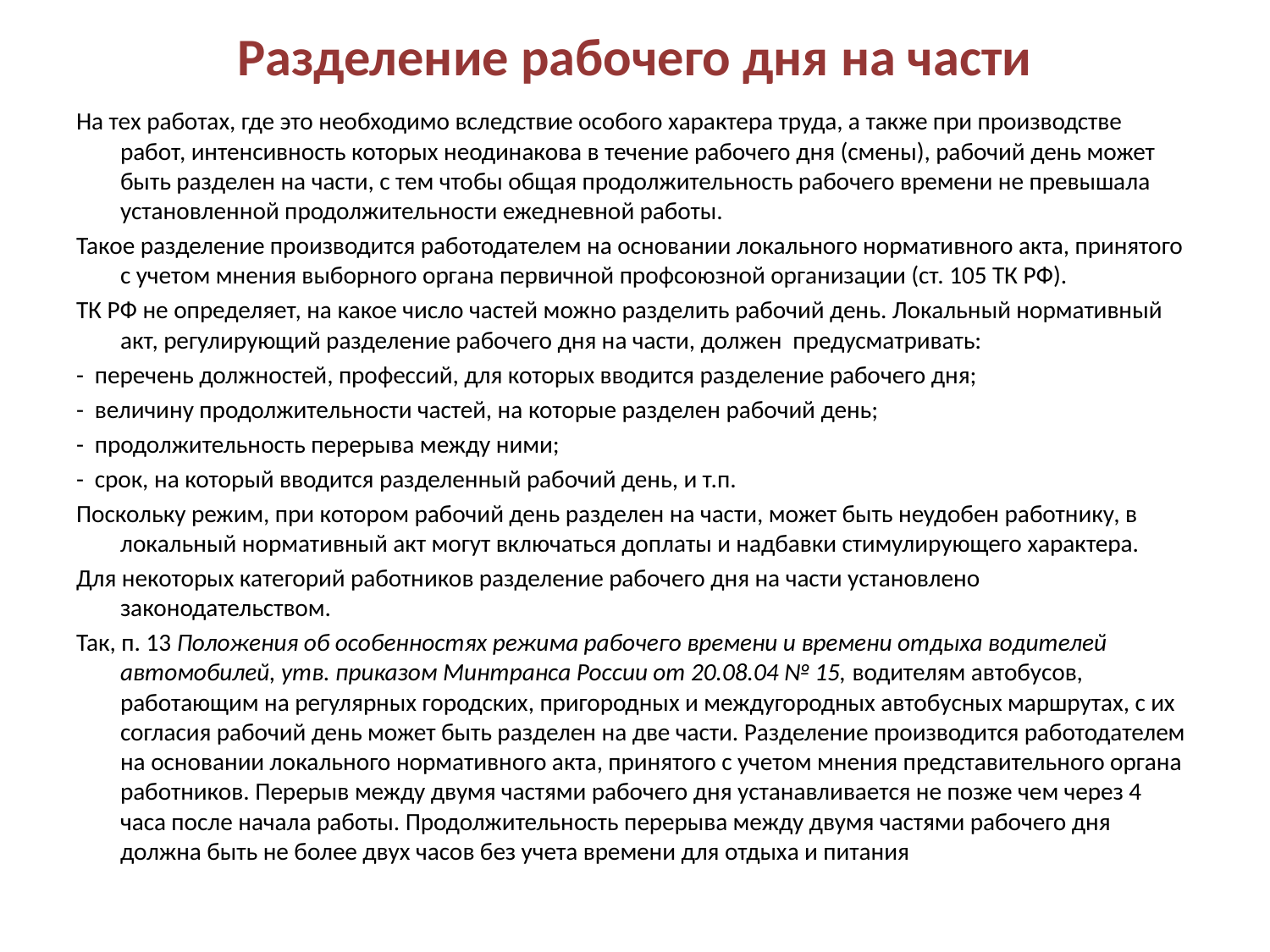

# Разделение рабочего дня на части
На тех работах, где это необходимо вследствие особого характера труда, а также при производстве работ, интенсивность которых неодинакова в течение рабочего дня (смены), рабочий день может быть разделен на части, с тем чтобы общая продолжительность рабочего времени не превышала установленной продолжительности ежедневной работы.
Такое разделение производится работодателем на основании локального нормативного акта, принятого с учетом мнения выборного органа первичной профсоюзной организации (ст. 105 ТК РФ).
ТК РФ не определяет, на какое число частей можно разделить рабочий день. Локальный нормативный акт, регулирующий разделение рабочего дня на части, должен  предусматривать:
-  перечень должностей, профессий, для которых вводится разделение рабочего дня;
-  величину продолжительности частей, на которые разделен рабочий день;
-  продолжительность перерыва между ними;
-  срок, на который вводится разделенный рабочий день, и т.п.
Поскольку режим, при котором рабочий день разделен на части, может быть неудобен работнику, в локальный нормативный акт могут включаться доплаты и надбавки стимулирующего характера.
Для некоторых категорий работников разделение рабочего дня на части установлено законодательством.
Так, п. 13 Положения об особенностях режима рабочего времени и времени отдыха водителей автомобилей, утв. приказом Минтранса России от 20.08.04 № 15, водителям автобусов, работающим на регулярных городских, пригородных и междугородных автобусных маршрутах, с их согласия рабочий день может быть разделен на две части. Разделение производится работодателем на основании локального нормативного акта, принятого с учетом мнения представительного органа работников. Перерыв между двумя частями рабочего дня устанавливается не позже чем через 4 часа после начала работы. Продолжительность перерыва между двумя частями рабочего дня должна быть не более двух часов без учета времени для отдыха и питания